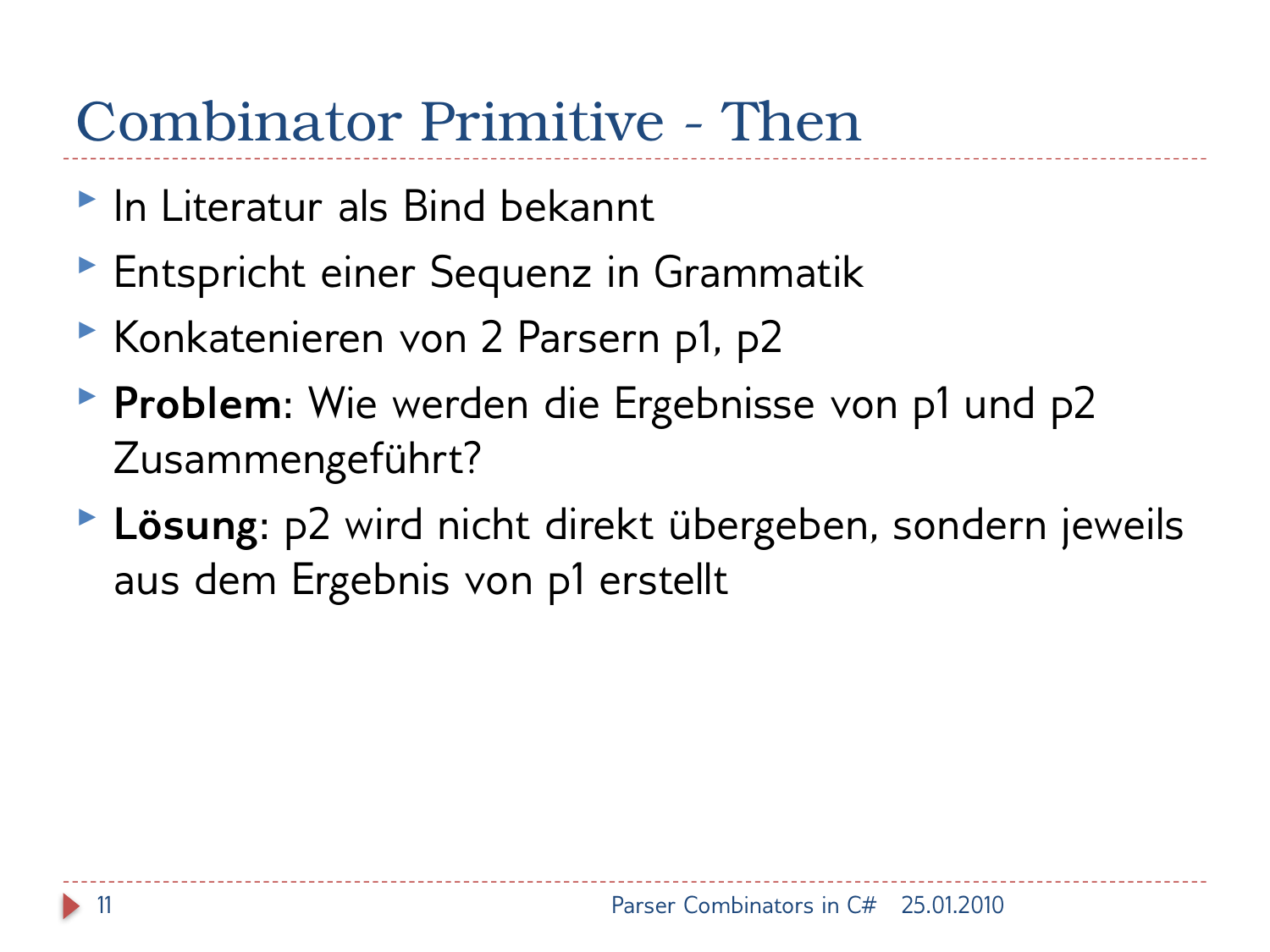

# Combinator Primitive - Then
In Literatur als Bind bekannt
Entspricht einer Sequenz in Grammatik
Konkatenieren von 2 Parsern p1, p2
Problem: Wie werden die Ergebnisse von p1 und p2 Zusammengeführt?
Lösung: p2 wird nicht direkt übergeben, sondern jeweils aus dem Ergebnis von p1 erstellt

11
Parser Combinators in C#
25.01.2010